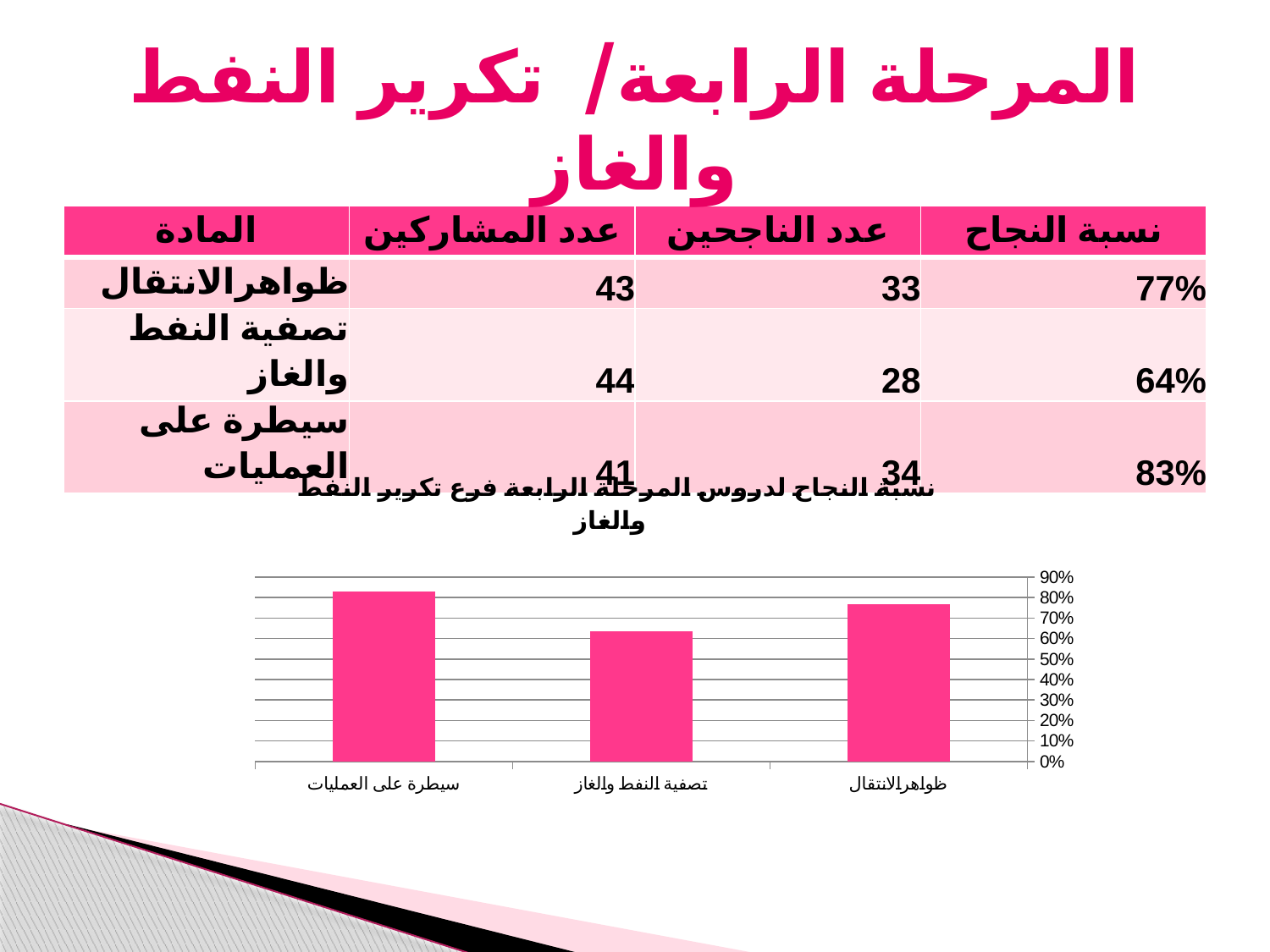

# المرحلة الرابعة/  تكرير النفط والغاز
| المادة | عدد المشاركين | عدد الناجحين | نسبة النجاح |
| --- | --- | --- | --- |
| ظواهرالانتقال | 43 | 33 | 77% |
| تصفية النفط والغاز | 44 | 28 | 64% |
| سيطرة على العمليات | 41 | 34 | 83% |

### Chart: نسبة النجاح لدروس المرحلة الرابعة فرع تكرير النفط والغاز

| Category |  |
|---|---|
| ظواهرالانتقال | 0.7674418604651165 |
| تصفية النفط والغاز | 0.6363636363636365 |
| سيطرة على العمليات | 0.8292682926829268 |